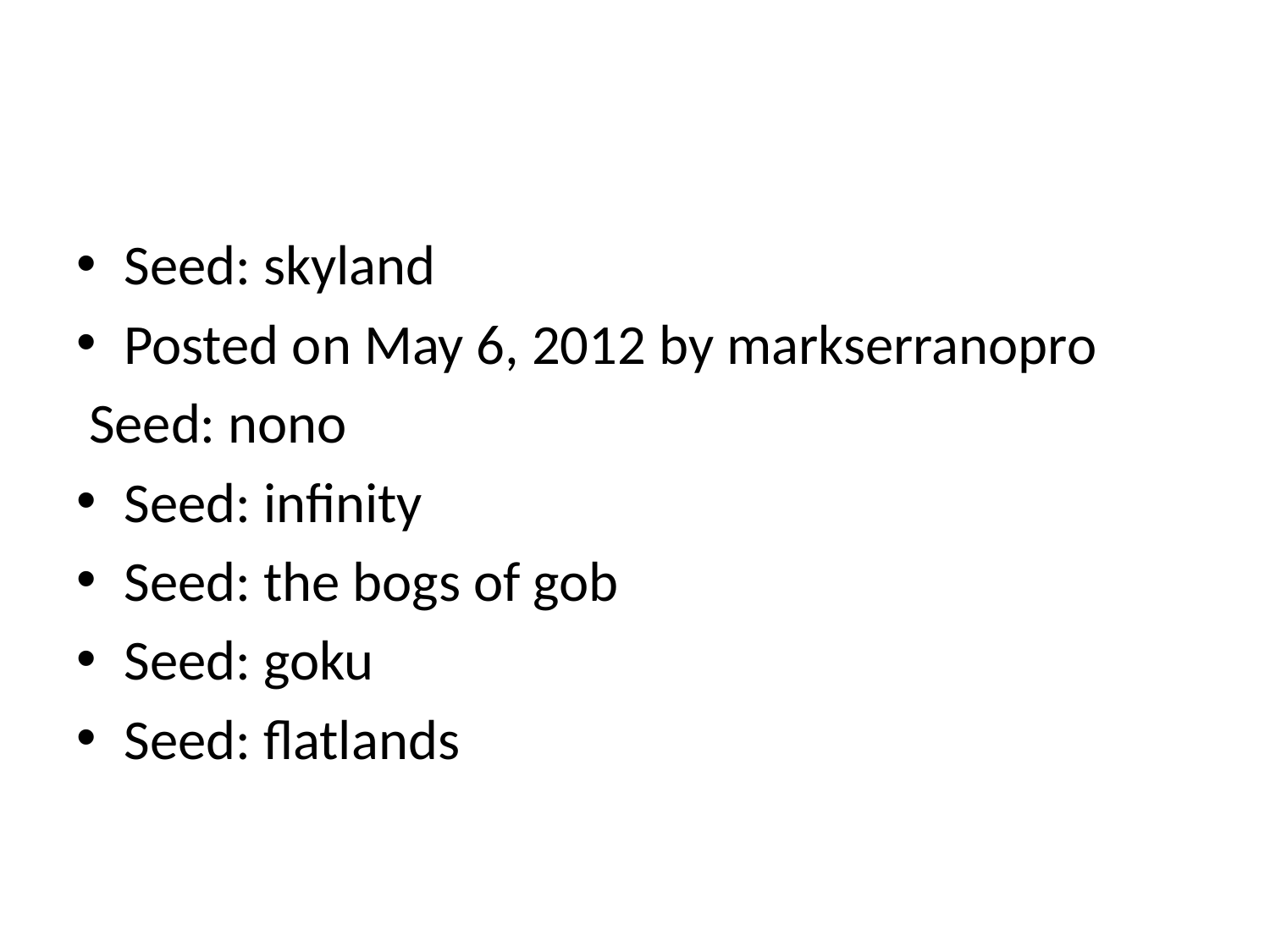

#
Seed: skyland
Posted on May 6, 2012 by markserranopro
 Seed: nono
Seed: infinity
Seed: the bogs of gob
Seed: goku
Seed: flatlands